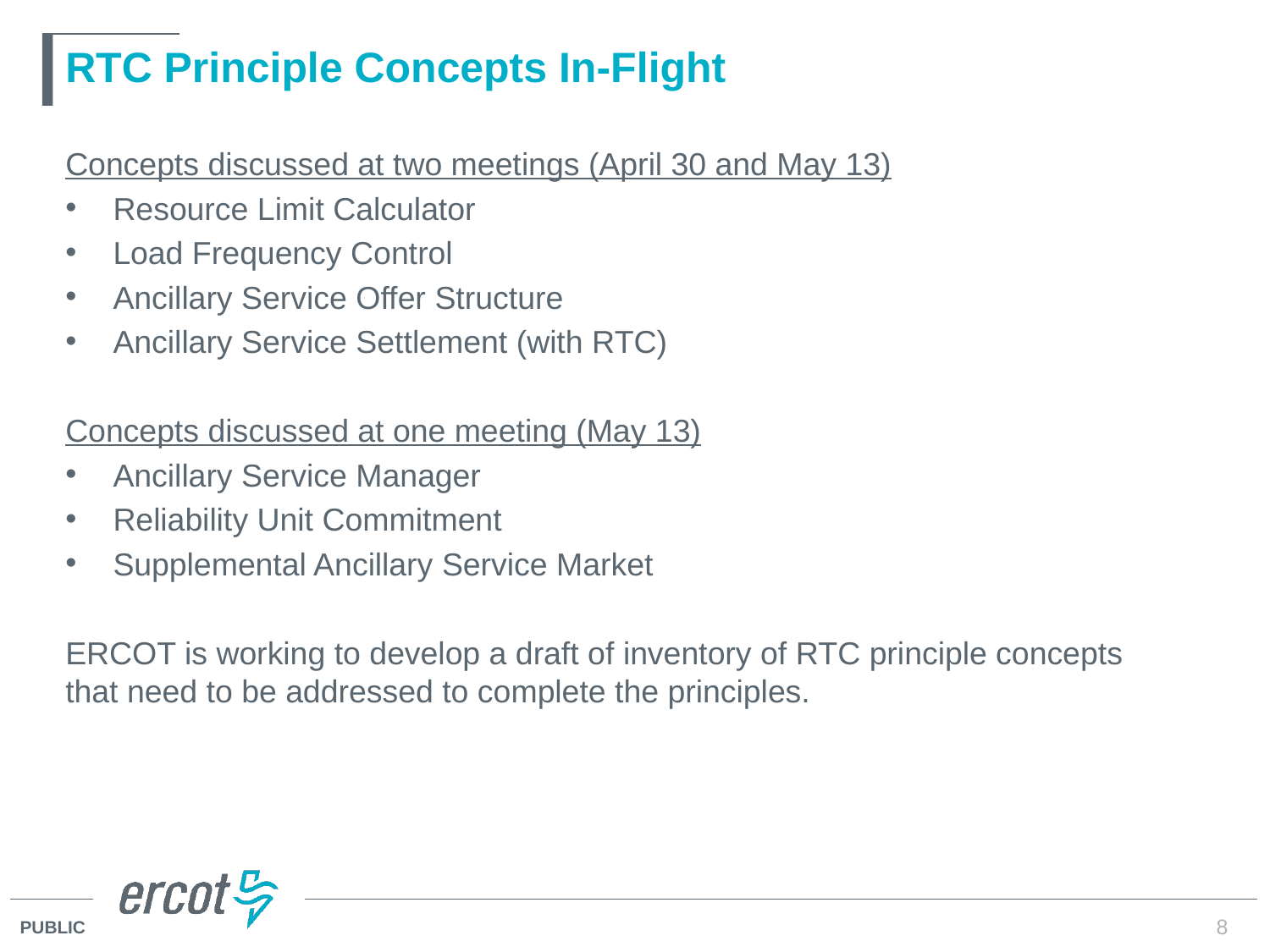

# RTC Principle Concepts In-Flight
Concepts discussed at two meetings (April 30 and May 13)
Resource Limit Calculator
Load Frequency Control
Ancillary Service Offer Structure
Ancillary Service Settlement (with RTC)

Concepts discussed at one meeting (May 13)
Ancillary Service Manager
Reliability Unit Commitment
Supplemental Ancillary Service Market

ERCOT is working to develop a draft of inventory of RTC principle concepts that need to be addressed to complete the principles.

8